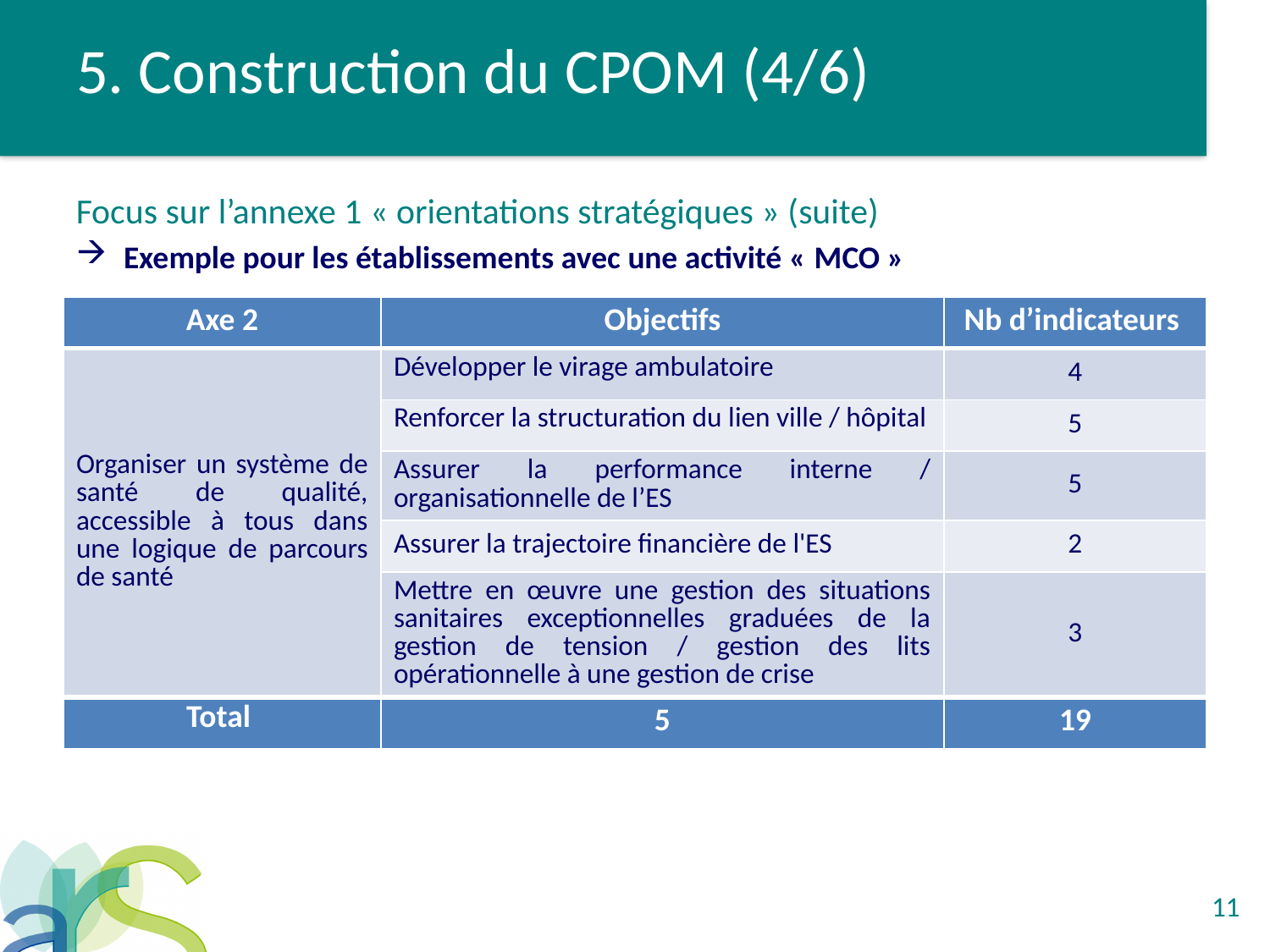

# 5. Construction du CPOM (4/6)
Focus sur l’annexe 1 « orientations stratégiques » (suite)
Exemple pour les établissements avec une activité « MCO »
| Axe 2 | Objectifs | Nb d’indicateurs |
| --- | --- | --- |
| Organiser un système de santé de qualité, accessible à tous dans une logique de parcours de santé | Développer le virage ambulatoire | 4 |
|  | Renforcer la structuration du lien ville / hôpital | 5 |
|  | Assurer la performance interne / organisationnelle de l’ES | 5 |
|  | Assurer la trajectoire financière de l'ES | 2 |
|  | Mettre en œuvre une gestion des situations sanitaires exceptionnelles graduées de la gestion de tension / gestion des lits opérationnelle à une gestion de crise | 3 |
| Total | 5 | 19 |
11